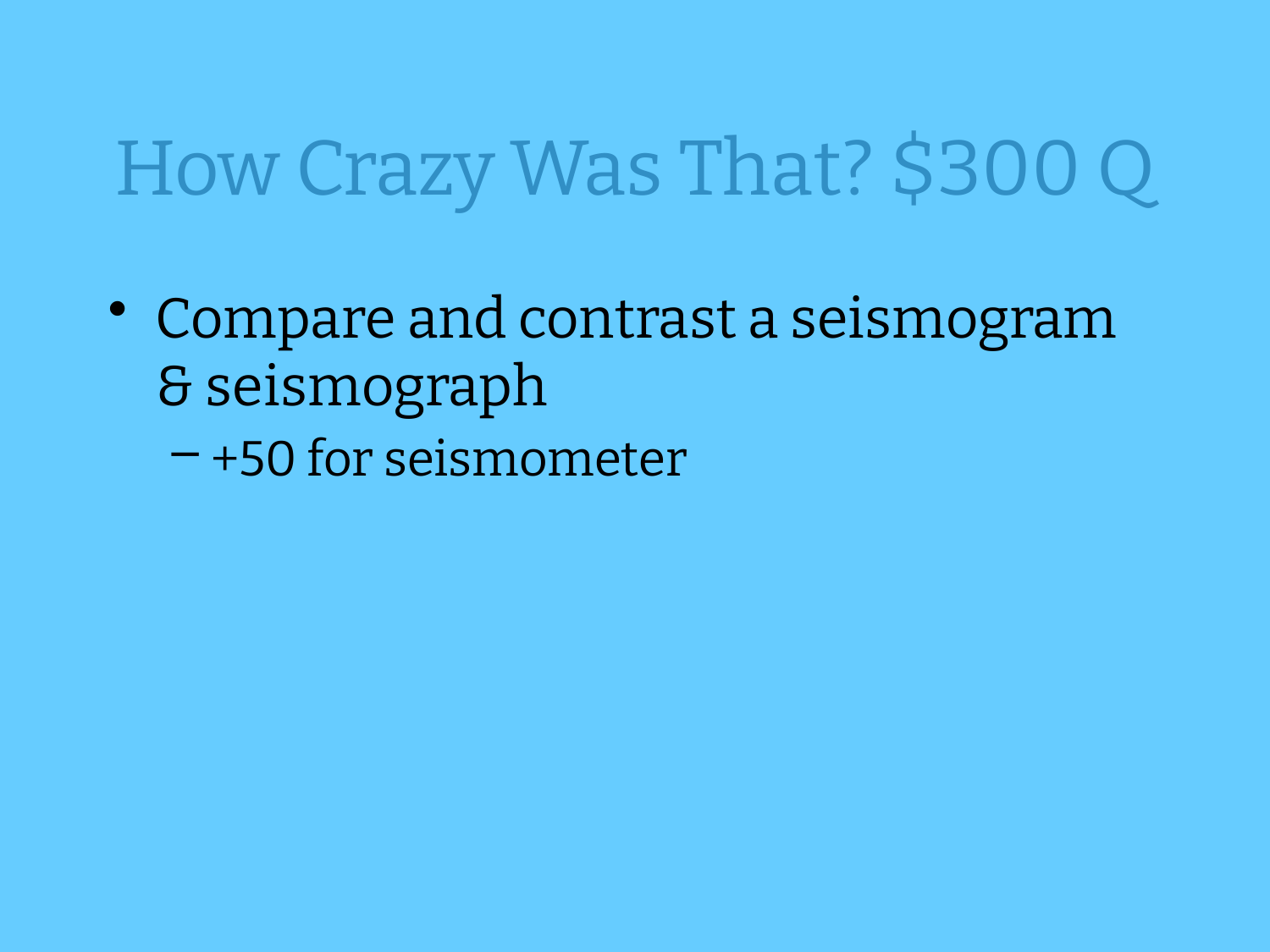

# How Crazy Was That? $300 Q
Compare and contrast a seismogram & seismograph
+50 for seismometer